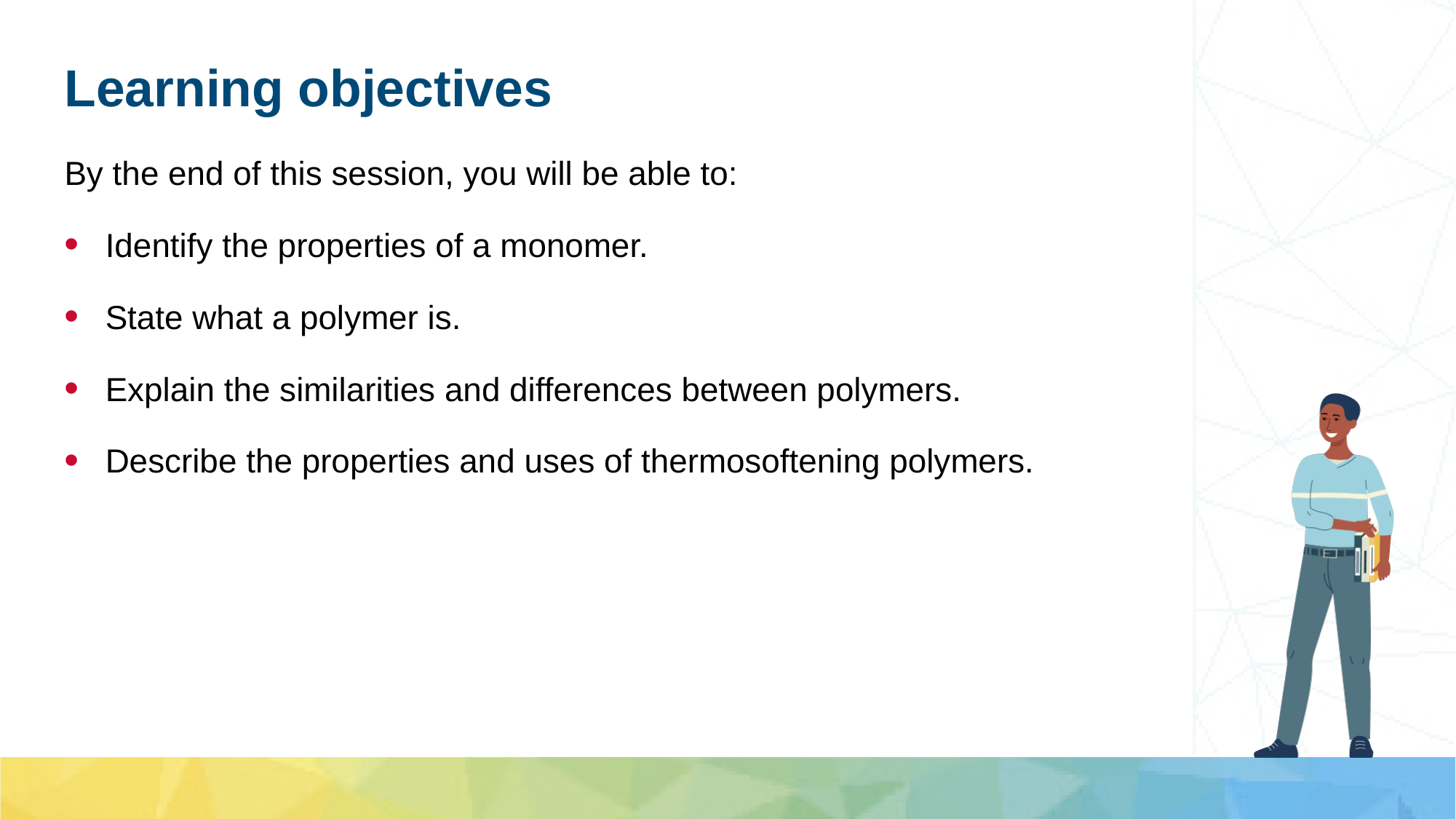

# Learning objectives
By the end of this session, you will be able to:
Identify the properties of a monomer.
State what a polymer is.
Explain the similarities and differences between polymers.
Describe the properties and uses of thermosoftening polymers.